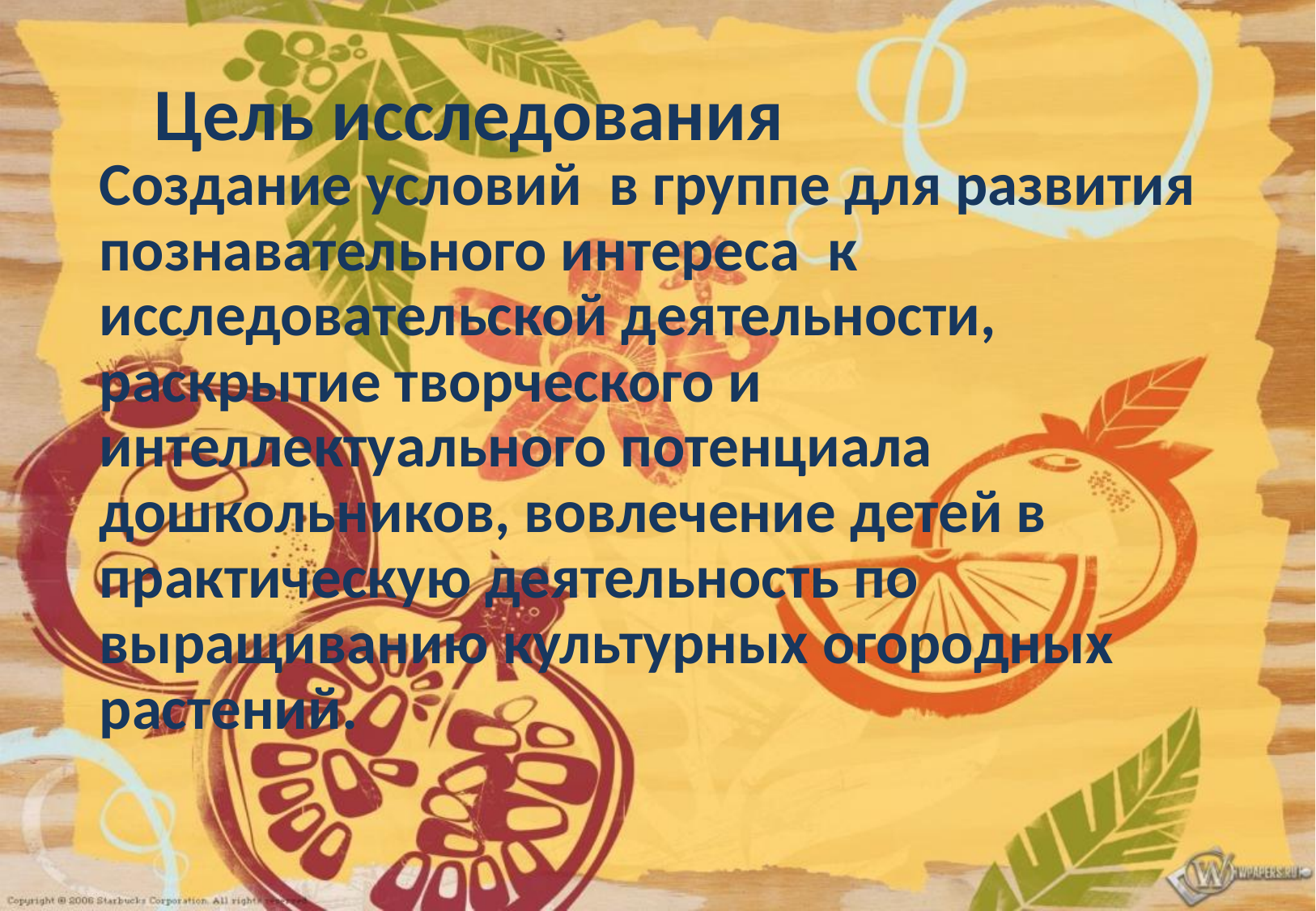

Цель исследования
Создание условий  в группе для развития познавательного интереса  к исследовательской деятельности, раскрытие творческого и интеллектуального потенциала дошкольников, вовлечение детей в практическую деятельность по выращиванию культурных огородных растений.